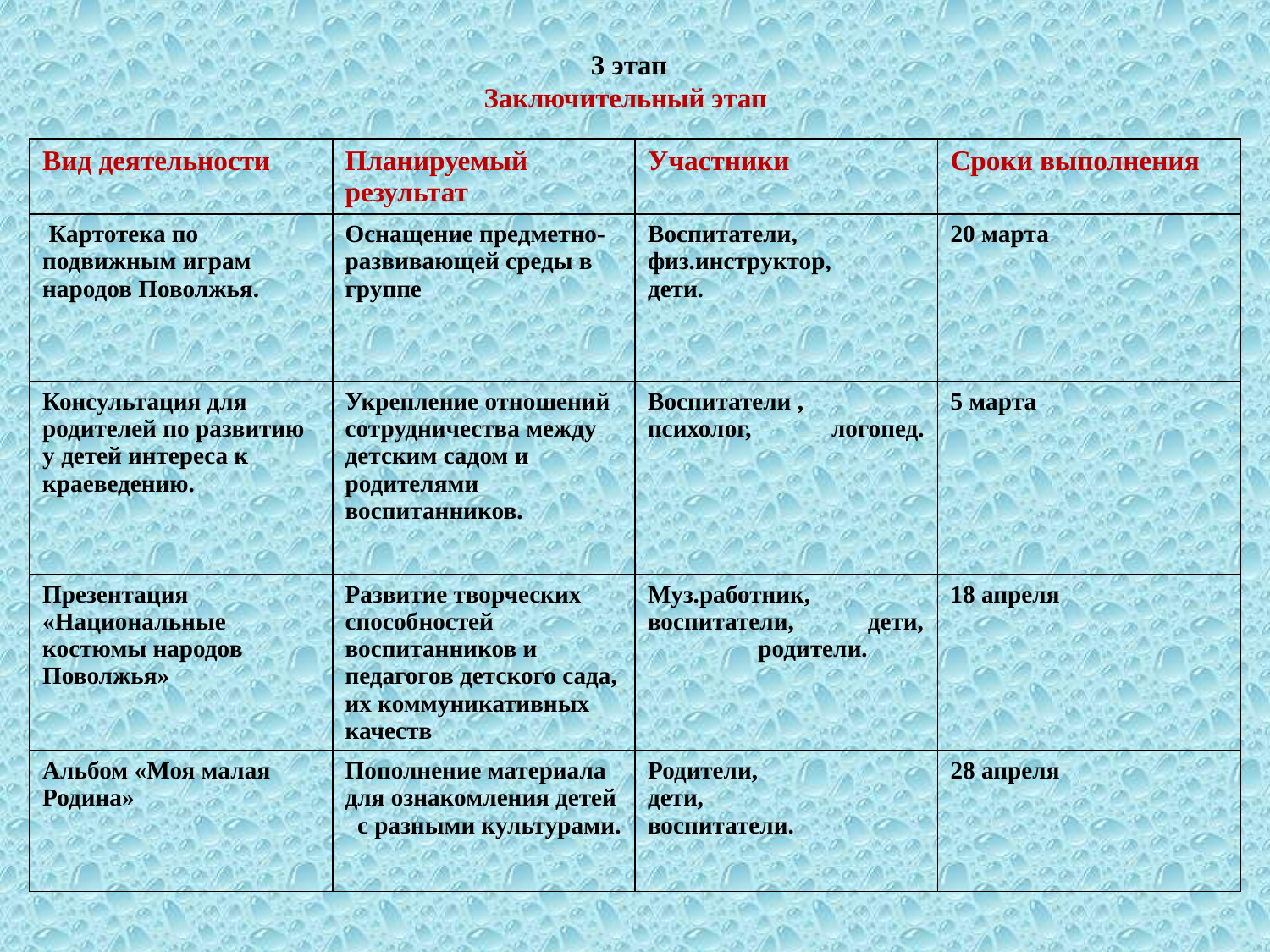

# 3 этап Заключительный этап
| Вид деятельности | Планируемый результат | Участники | Сроки выполнения |
| --- | --- | --- | --- |
| Картотека по подвижным играм народов Поволжья. | Оснащение предметно-развивающей среды в группе | Воспитатели, физ.инструктор, дети. | 20 марта |
| Консультация для родителей по развитию у детей интереса к краеведению. | Укрепление отношений сотрудничества между детским садом и родителями воспитанников. | Воспитатели , психолог, логопед. | 5 марта |
| Презентация «Национальные костюмы народов Поволжья» | Развитие творческих способностей воспитанников и педагогов детского сада, их коммуникативных качеств | Муз.работник, воспитатели, дети, родители. | 18 апреля |
| Альбом «Моя малая Родина» | Пополнение материала для ознакомления детей с разными культурами. | Родители, дети, воспитатели. | 28 апреля |